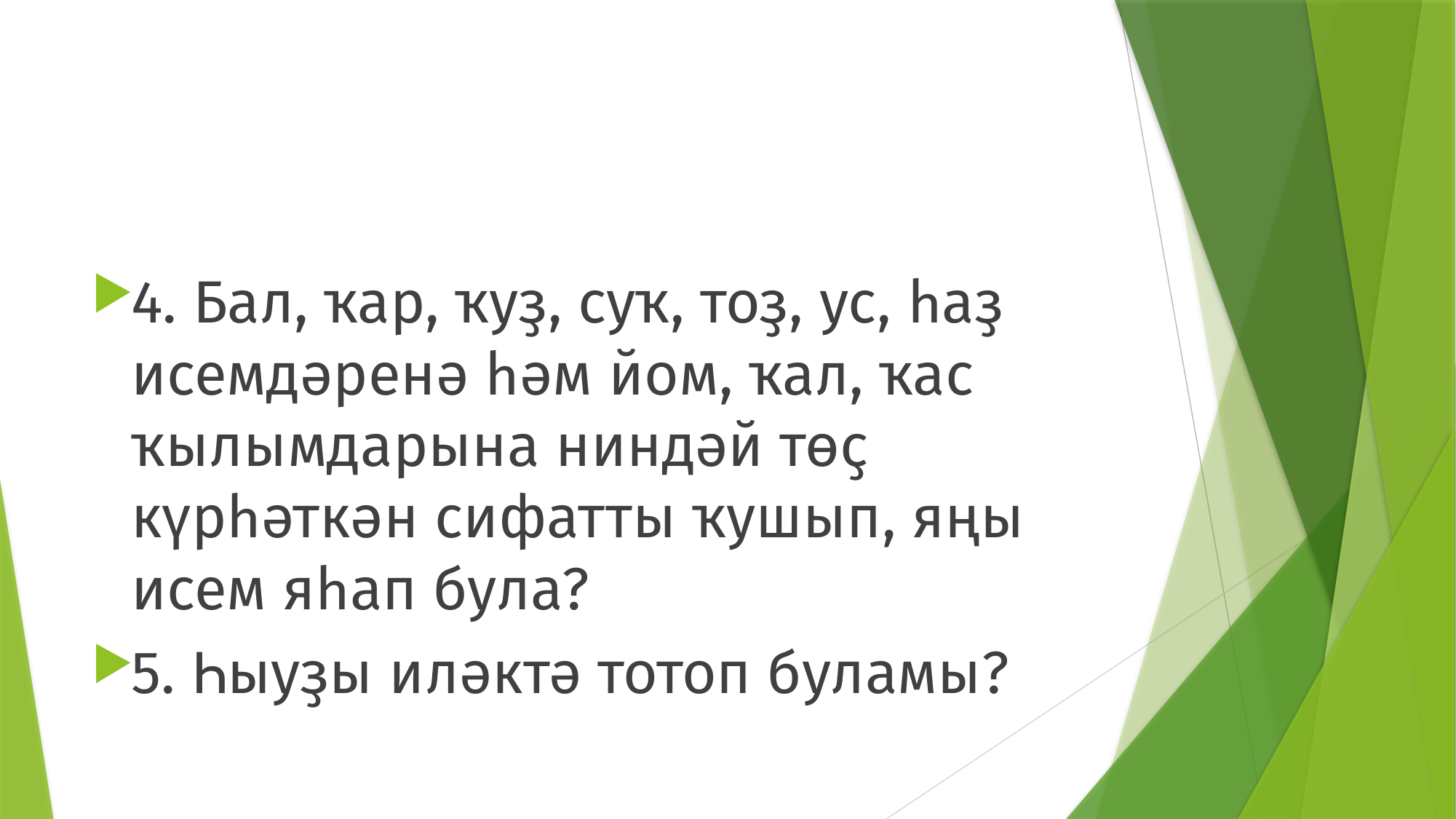

#
4. Бал, ҡар, ҡуҙ, суҡ, тоҙ, ус, һаҙ исемдәренә һәм йом, ҡал, ҡас ҡылымдарына ниндәй төҫ күрһәткән сифатты ҡушып, яңы исем яһап була?
5. Һыуҙы иләктә тотоп буламы?